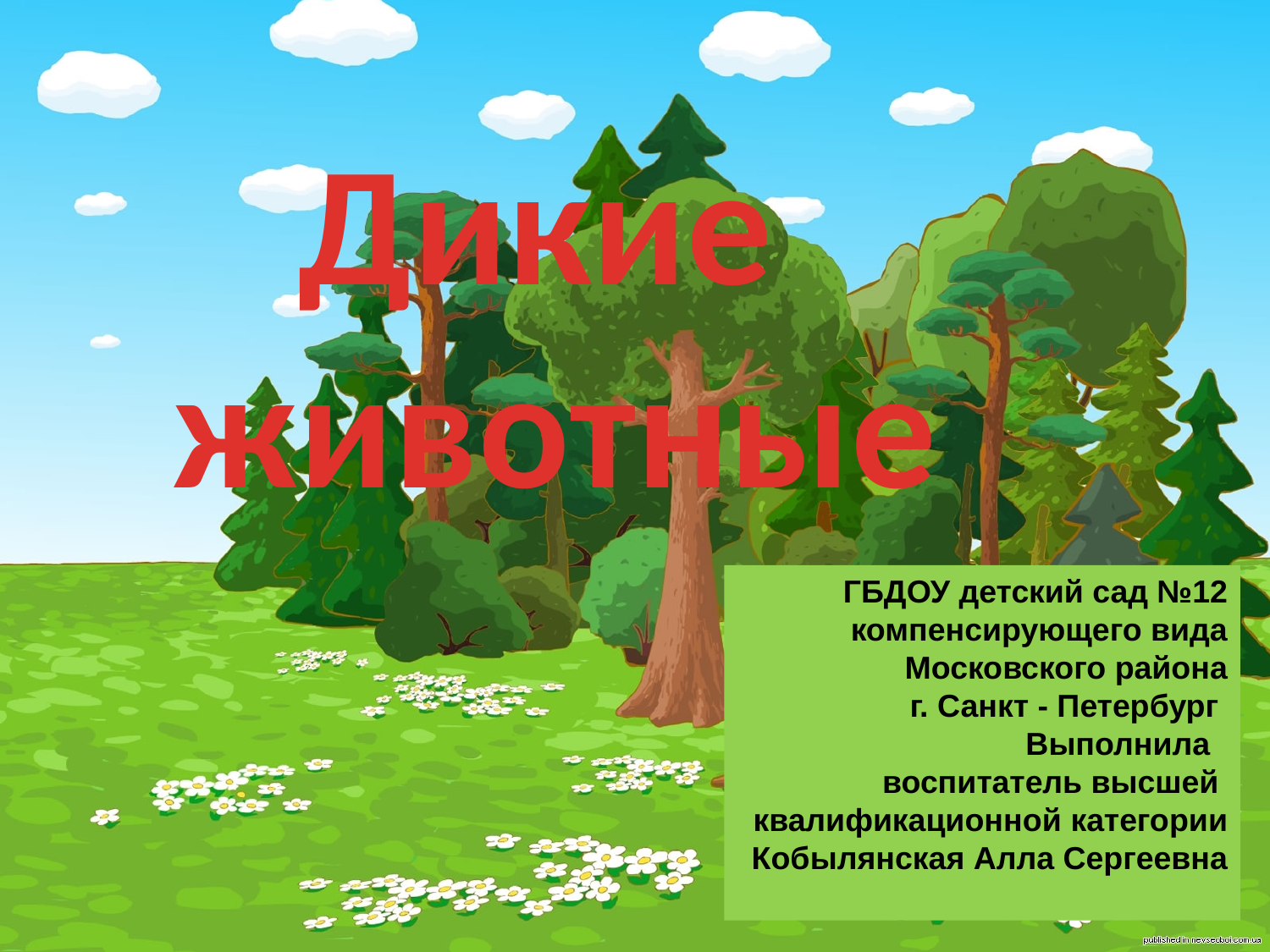

Дикие
животные
 ГБДОУ детский сад №12
компенсирующего вида
 Московского района
г. Санкт - Петербург
Выполнила
воспитатель высшей
квалификационной категории
Кобылянская Алла Сергеевна